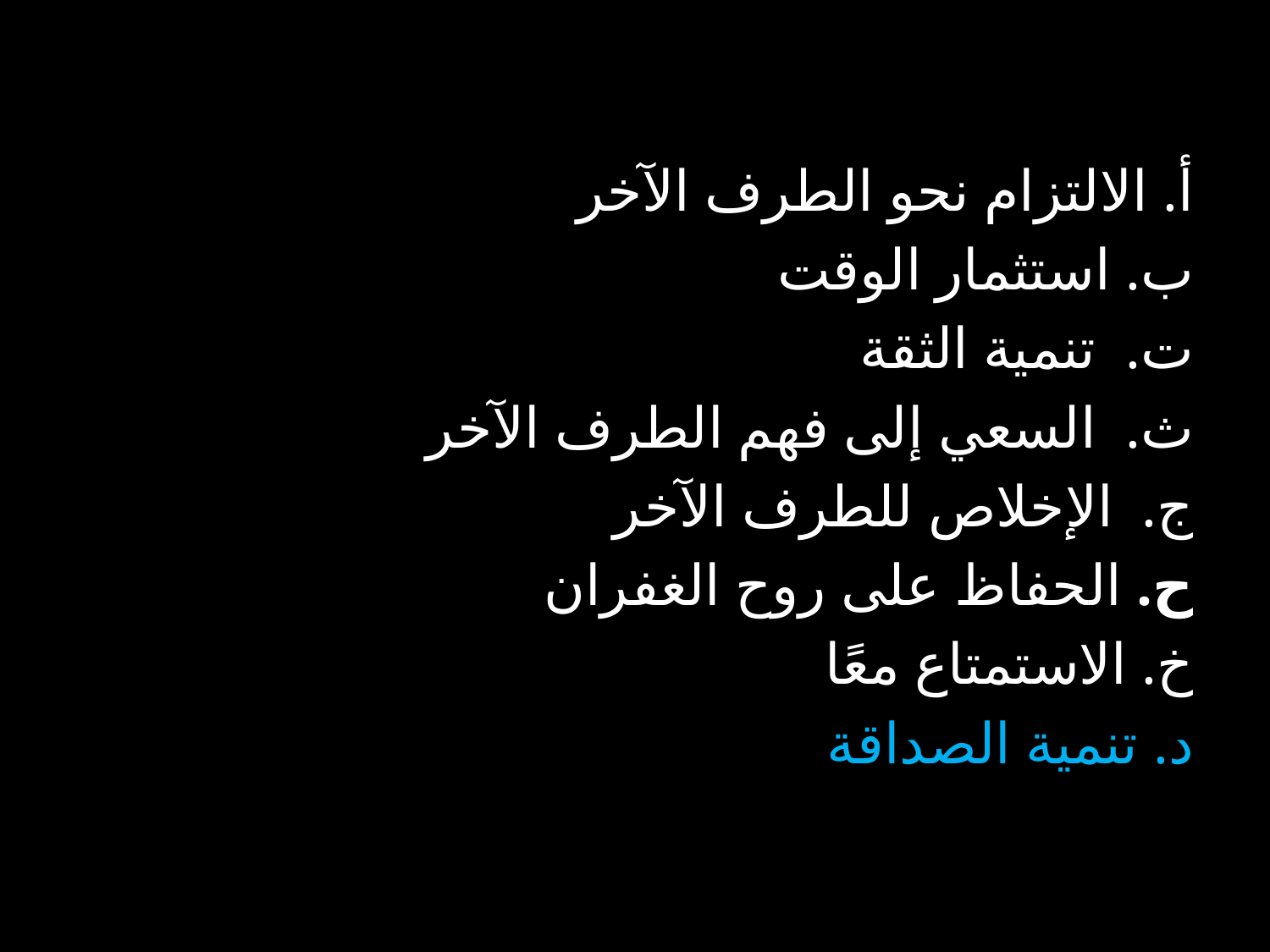

أ. الالتزام نحو الطرف الآخر
ب. استثمار الوقت
ت.  تنمية الثقة
ث.  السعي إلى فهم الطرف الآخر
ج.  الإخلاص للطرف الآخر
ح. الحفاظ على روح الغفران
خ. الاستمتاع معًا
د. تنمية الصداقة